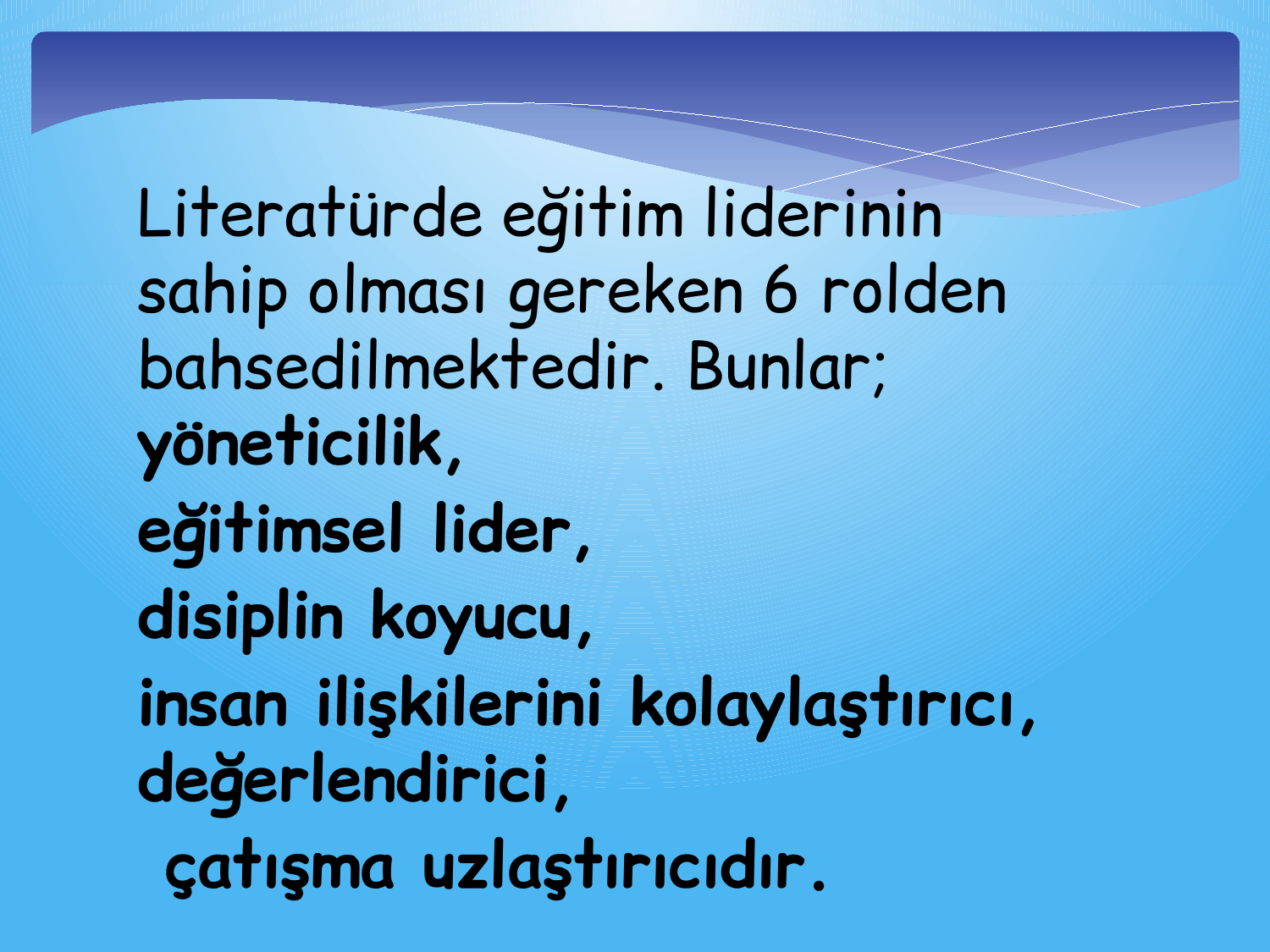

Literatürde eğitim liderinin sahip olması gereken 6 rolden bahsedilmektedir. Bunlar; yöneticilik,
eğitimsel lider,
disiplin koyucu,
insan ilişkilerini kolaylaştırıcı, değerlendirici,
 çatışma uzlaştırıcıdır.